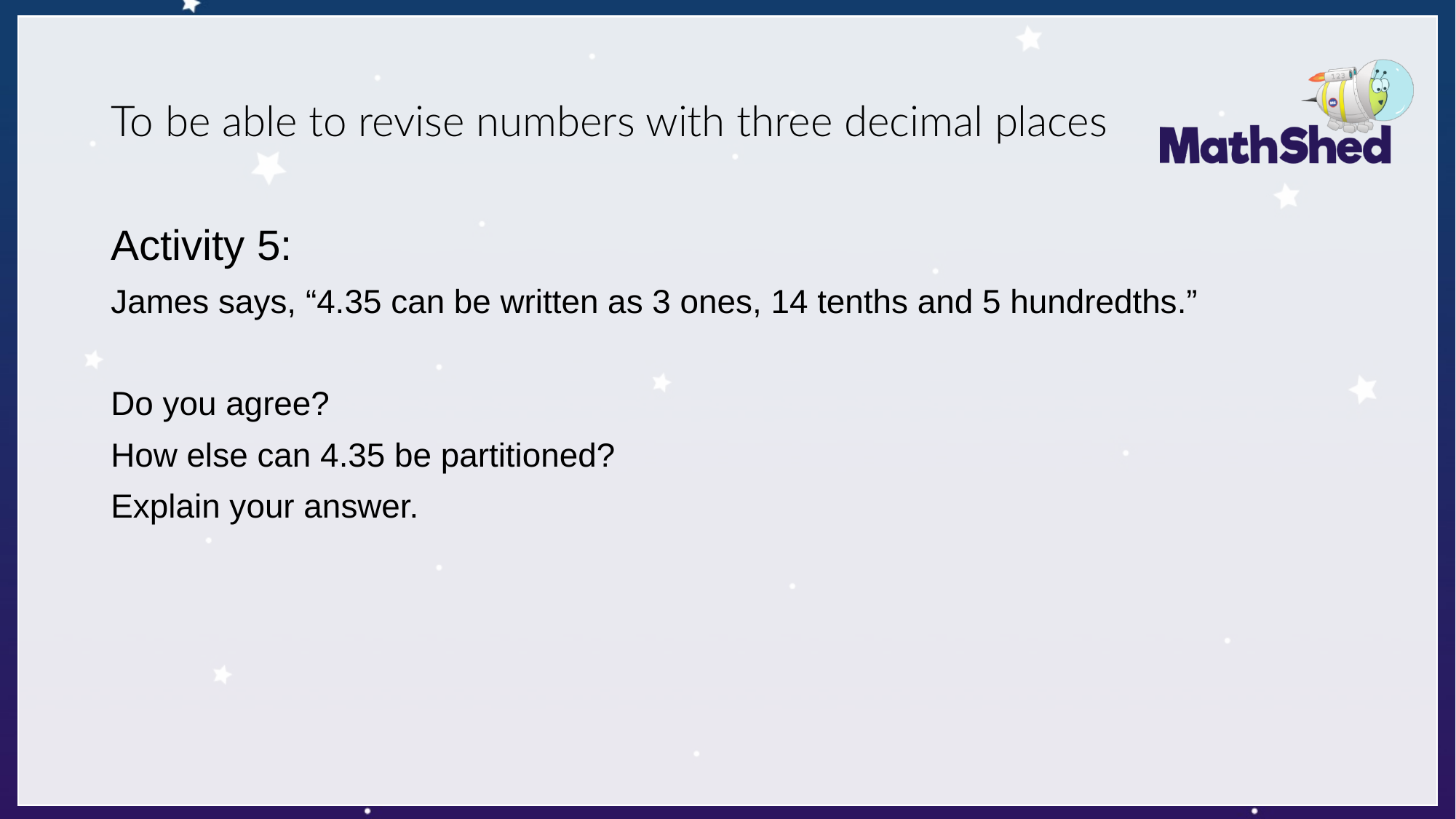

# To be able to revise numbers with three decimal places
Activity 5:
James says, “4.35 can be written as 3 ones, 14 tenths and 5 hundredths.”

Do you agree?
How else can 4.35 be partitioned?
Explain your answer.